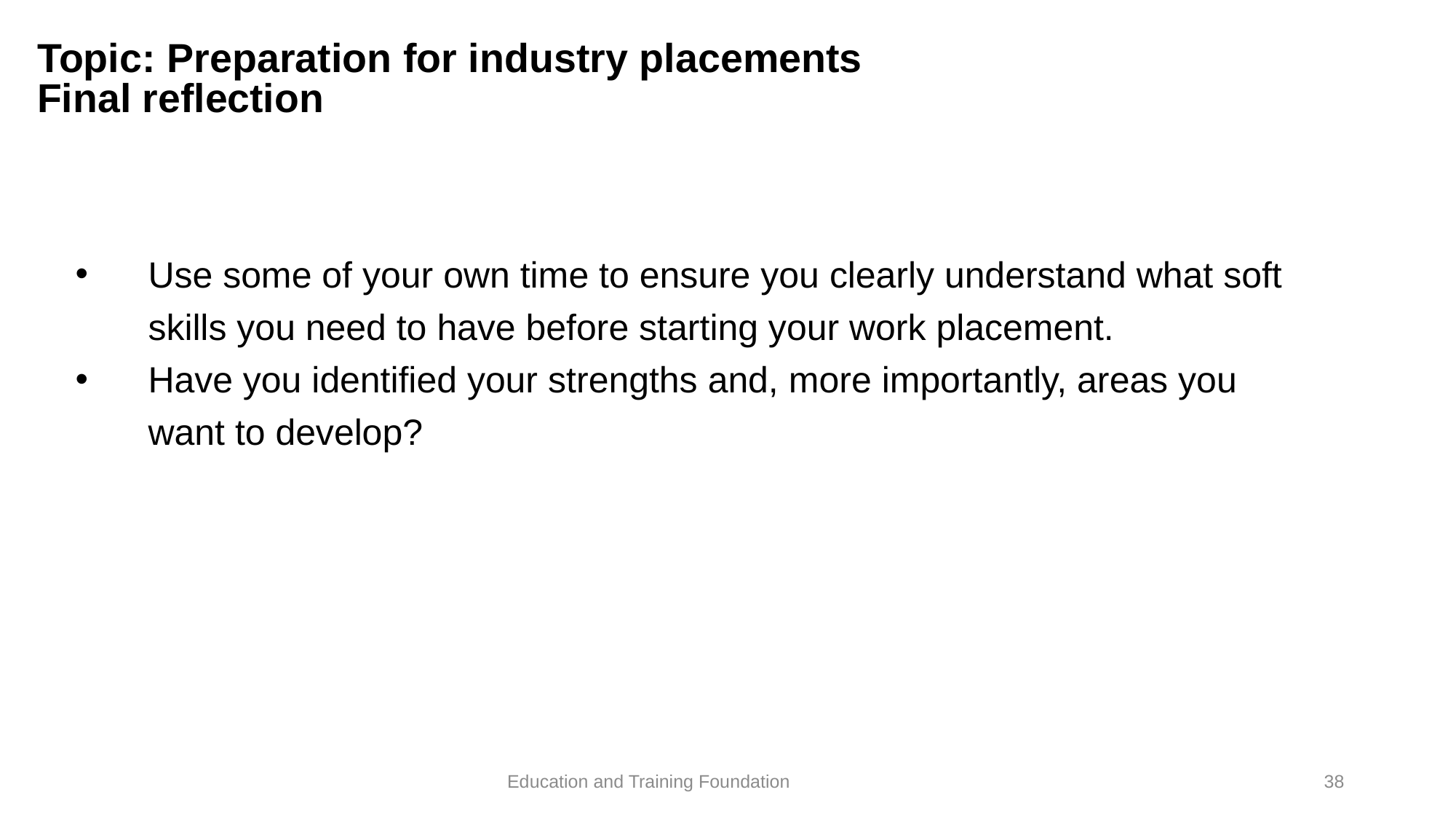

# Topic: Preparation for industry placements Final reflection
Use some of your own time to ensure you clearly understand what soft skills you need to have before starting your work placement.
Have you identified your strengths and, more importantly, areas you want to develop?

38
Education and Training Foundation